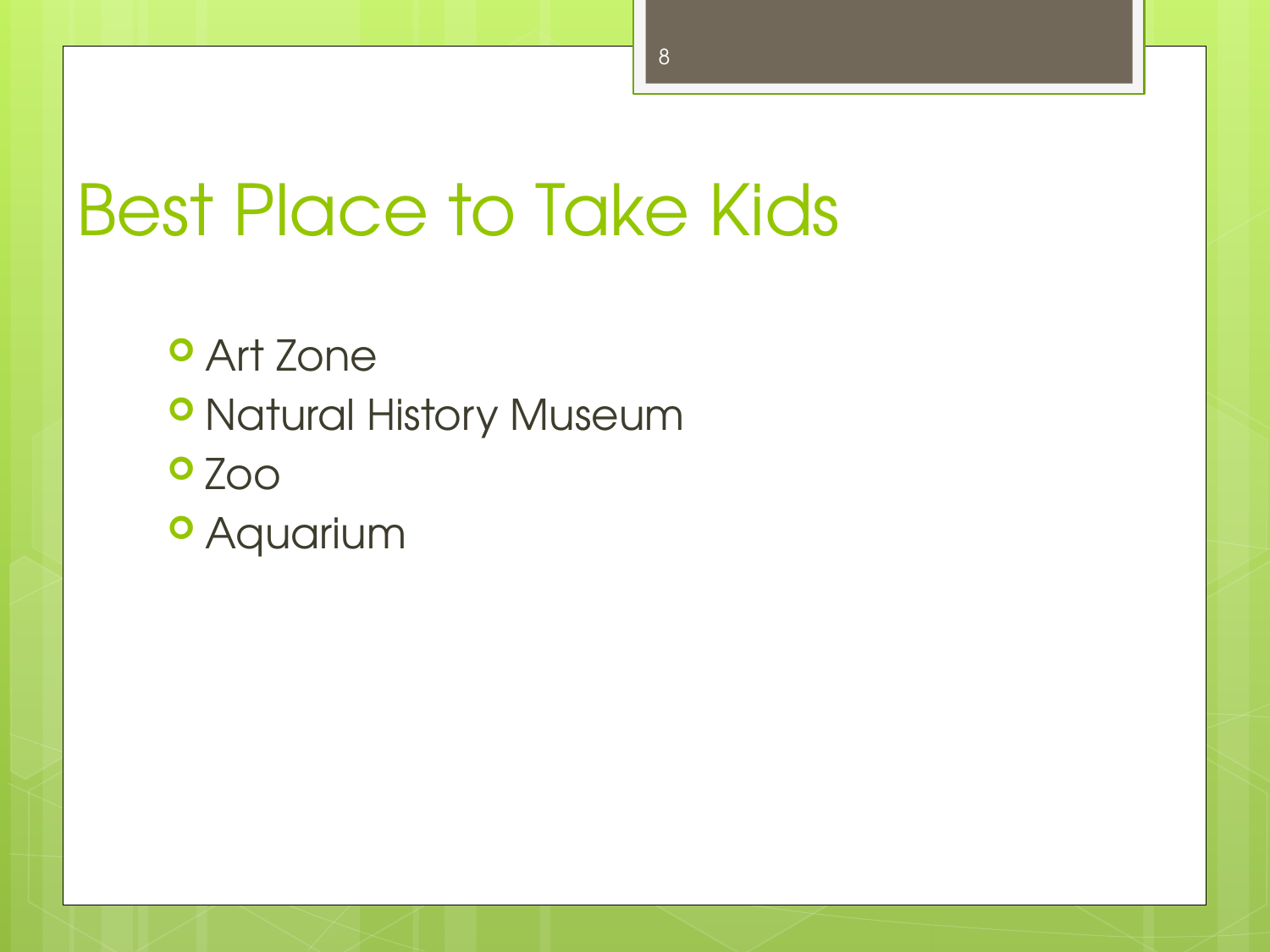

8
# Best Place to Take Kids
Art Zone
Natural History Museum
Zoo
Aquarium